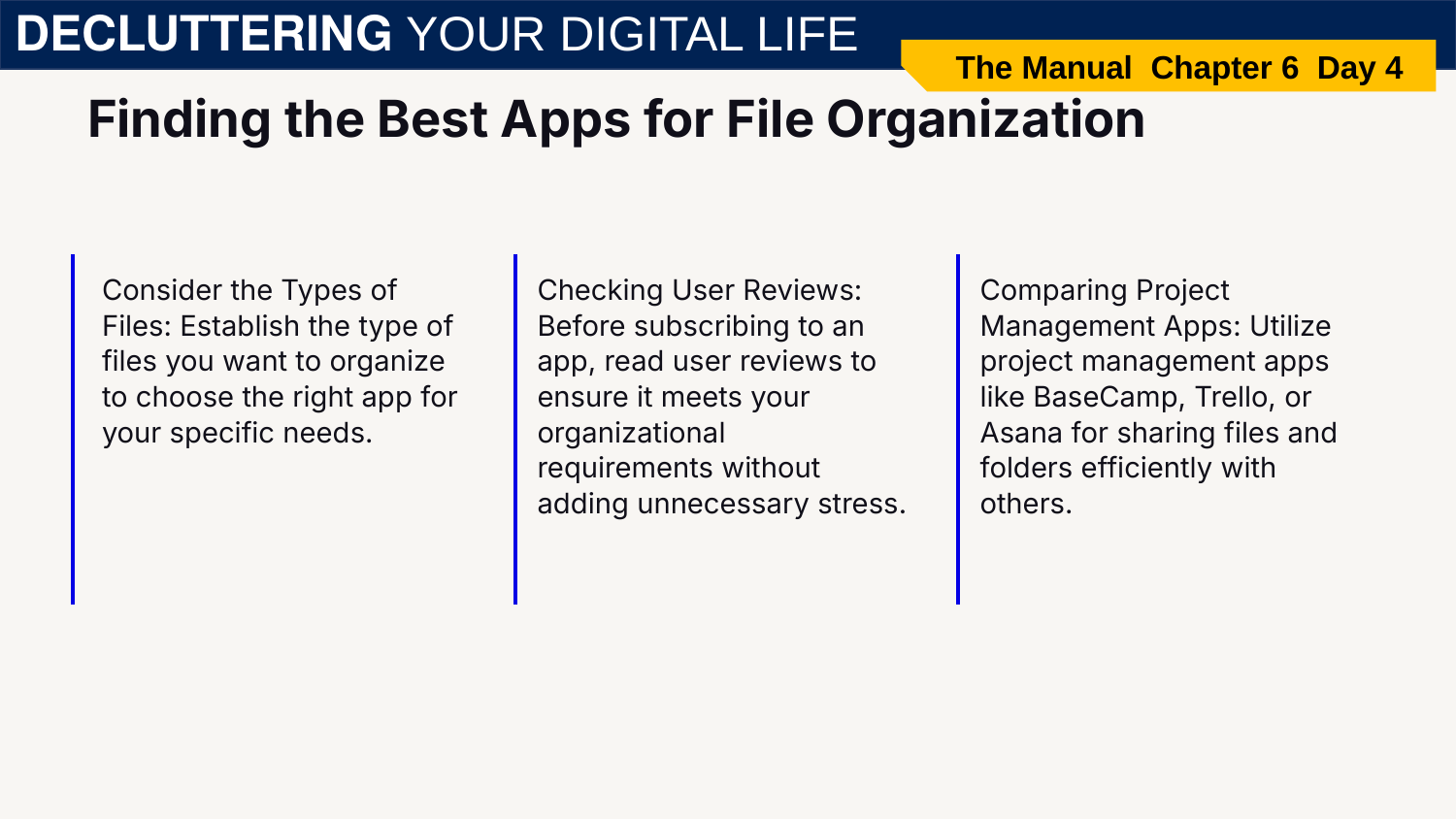

DECLUTTERING YOUR DIGITAL LIFE
The Manual  Chapter 6  Day 4

# Finding the Best Apps for File Organization
Consider the Types of Files: Establish the type of files you want to organize to choose the right app for your specific needs.
Checking User Reviews: Before subscribing to an app, read user reviews to ensure it meets your organizational requirements without adding unnecessary stress.
Comparing Project Management Apps: Utilize project management apps like BaseCamp, Trello, or Asana for sharing files and folders efficiently with others.